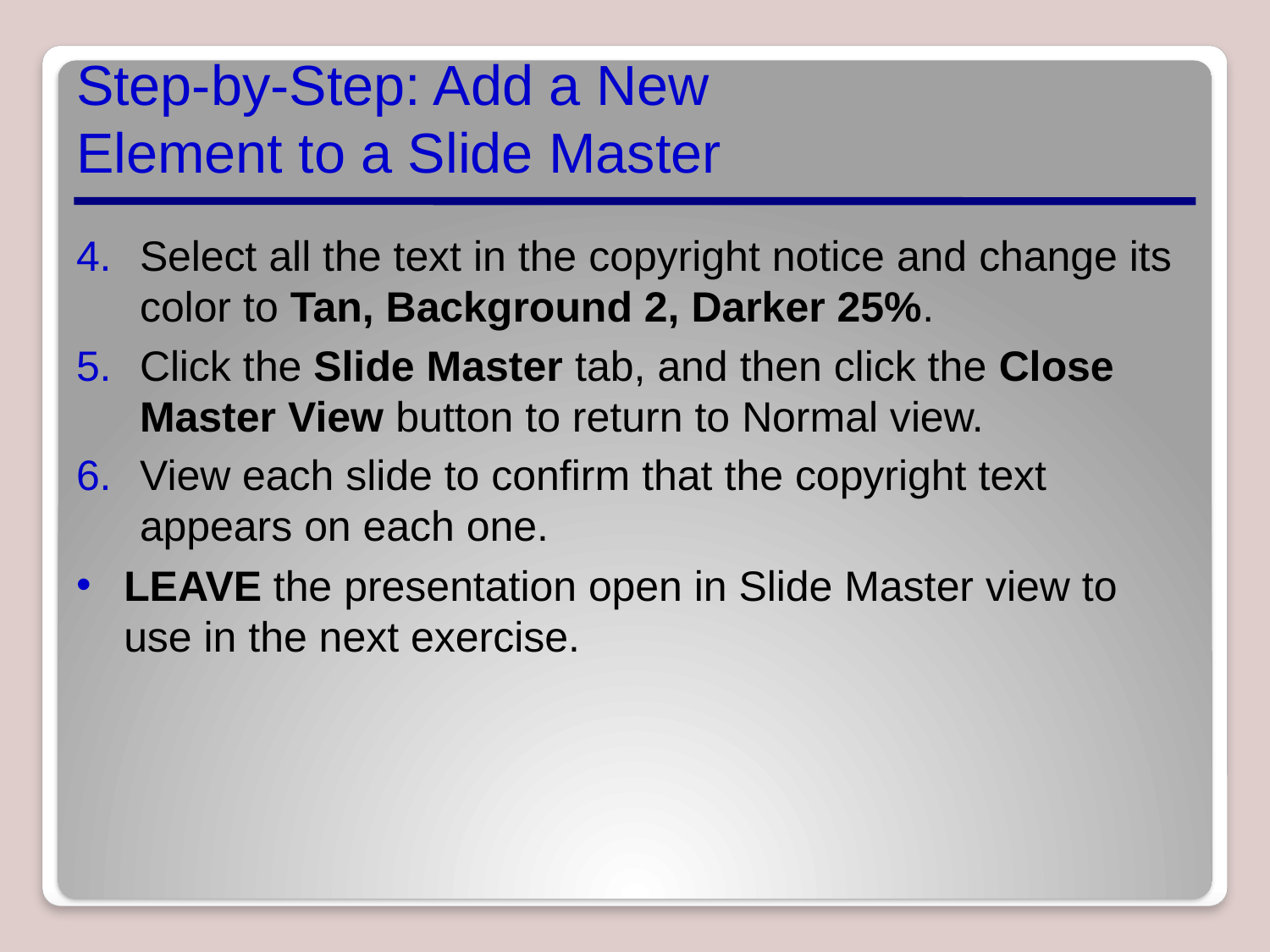

# Step-by-Step: Add a New Element to a Slide Master
Select all the text in the copyright notice and change its color to Tan, Background 2, Darker 25%.
Click the Slide Master tab, and then click the Close Master View button to return to Normal view.
View each slide to confirm that the copyright text appears on each one.
LEAVE the presentation open in Slide Master view to use in the next exercise.